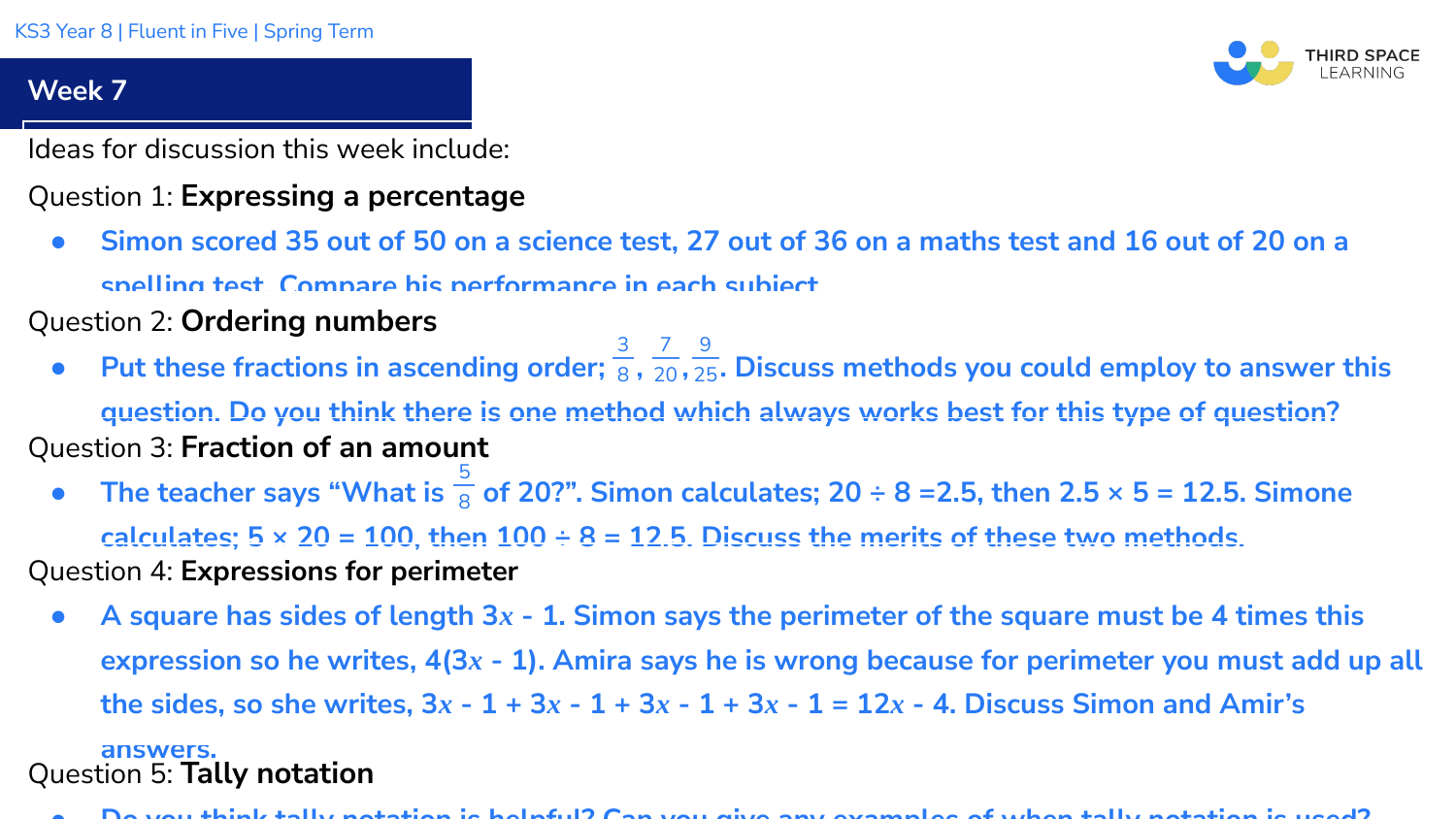

Week 7
| Ideas for discussion this week include: |
| --- |
| Question 1: Expressing a percentage Simon scored 35 out of 50 on a science test, 27 out of 36 on a maths test and 16 out of 20 on a spelling test. Compare his performance in each subject. |
| Question 2: Ordering numbers Put these fractions in ascending order; , , . Discuss methods you could employ to answer this question. Do you think there is one method which always works best for this type of question? |
| Question 3: Fraction of an amount The teacher says “What is of 20?”. Simon calculates; 20 ÷ 8 =2.5, then 2.5 × 5 = 12.5. Simone calculates; 5 × 20 = 100, then 100 ÷ 8 = 12.5. Discuss the merits of these two methods. |
| Question 4: Expressions for perimeter A square has sides of length 3x - 1. Simon says the perimeter of the square must be 4 times this expression so he writes, 4(3x - 1). Amira says he is wrong because for perimeter you must add up all the sides, so she writes, 3x - 1 + 3x - 1 + 3x - 1 + 3x - 1 = 12x - 4. Discuss Simon and Amir’s answers. |
| Question 5: Tally notation Do you think tally notation is helpful? Can you give any examples of when tally notation is used? |
3
8
7
20
9
25
5
8